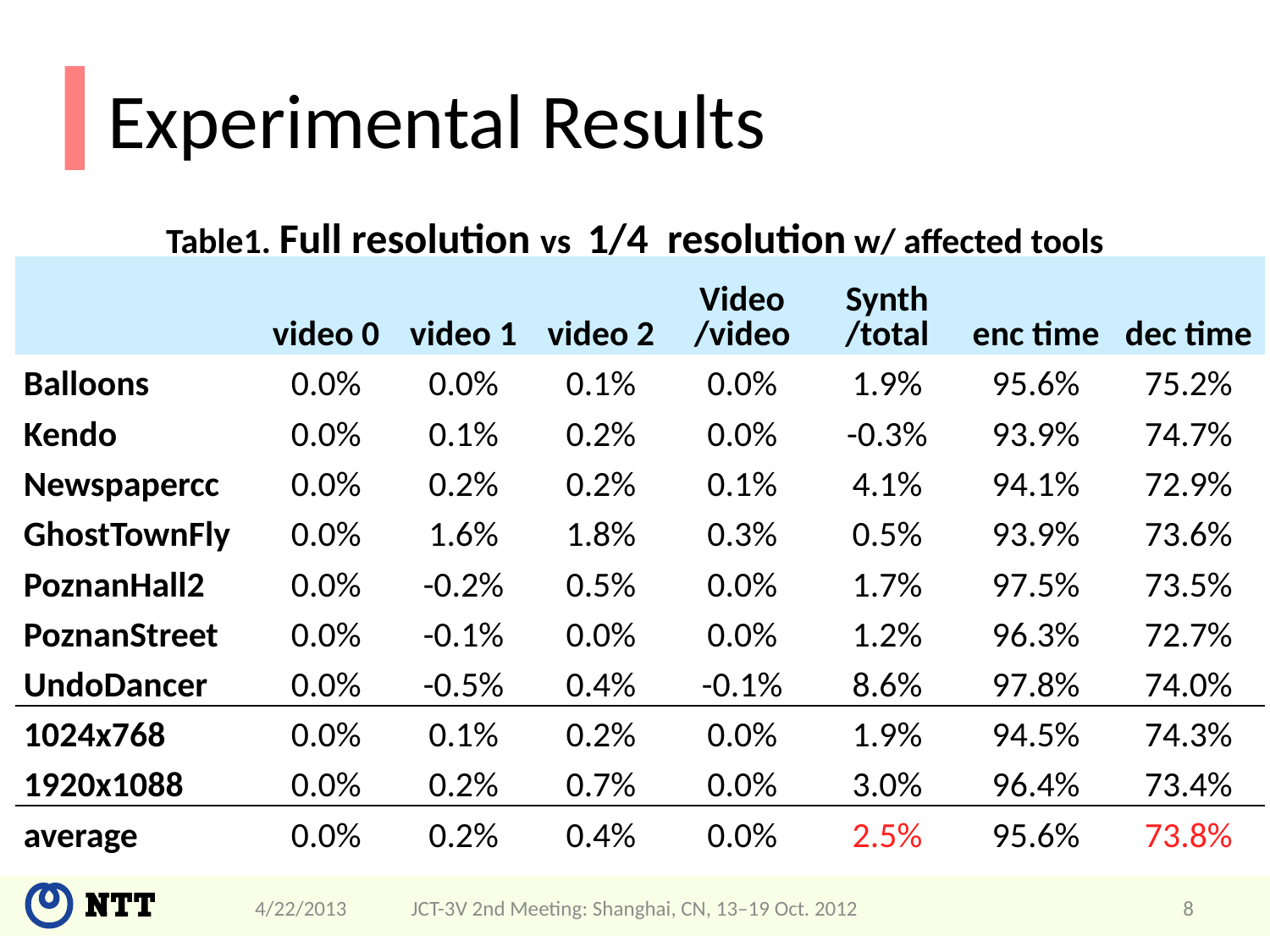

# Experimental Results
Table1. Full resolution vs  1/4  resolution w/ affected tools
|  | video 0 | video 1 | video 2 | Video /video | Synth /total | enc time | dec time |
| --- | --- | --- | --- | --- | --- | --- | --- |
| Balloons | 0.0% | 0.0% | 0.1% | 0.0% | 1.9% | 95.6% | 75.2% |
| Kendo | 0.0% | 0.1% | 0.2% | 0.0% | -0.3% | 93.9% | 74.7% |
| Newspapercc | 0.0% | 0.2% | 0.2% | 0.1% | 4.1% | 94.1% | 72.9% |
| GhostTownFly | 0.0% | 1.6% | 1.8% | 0.3% | 0.5% | 93.9% | 73.6% |
| PoznanHall2 | 0.0% | -0.2% | 0.5% | 0.0% | 1.7% | 97.5% | 73.5% |
| PoznanStreet | 0.0% | -0.1% | 0.0% | 0.0% | 1.2% | 96.3% | 72.7% |
| UndoDancer | 0.0% | -0.5% | 0.4% | -0.1% | 8.6% | 97.8% | 74.0% |
| 1024x768 | 0.0% | 0.1% | 0.2% | 0.0% | 1.9% | 94.5% | 74.3% |
| 1920x1088 | 0.0% | 0.2% | 0.7% | 0.0% | 3.0% | 96.4% | 73.4% |
| average | 0.0% | 0.2% | 0.4% | 0.0% | 2.5% | 95.6% | 73.8% |
4/22/2013
JCT-3V 2nd Meeting: Shanghai, CN, 13–19 Oct. 2012
8